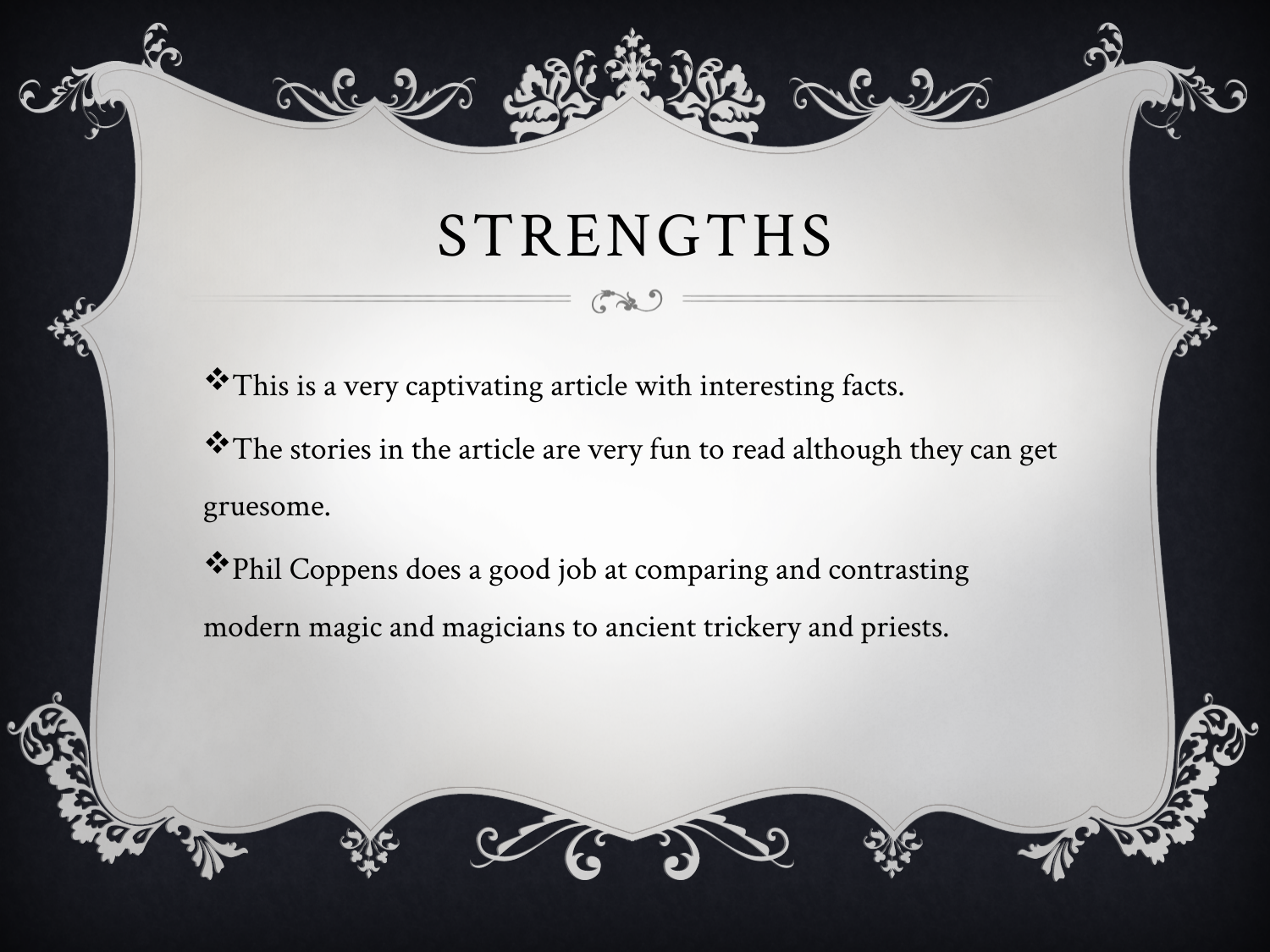

# Strengths
This is a very captivating article with interesting facts.
The stories in the article are very fun to read although they can get gruesome.
Phil Coppens does a good job at comparing and contrasting modern magic and magicians to ancient trickery and priests.